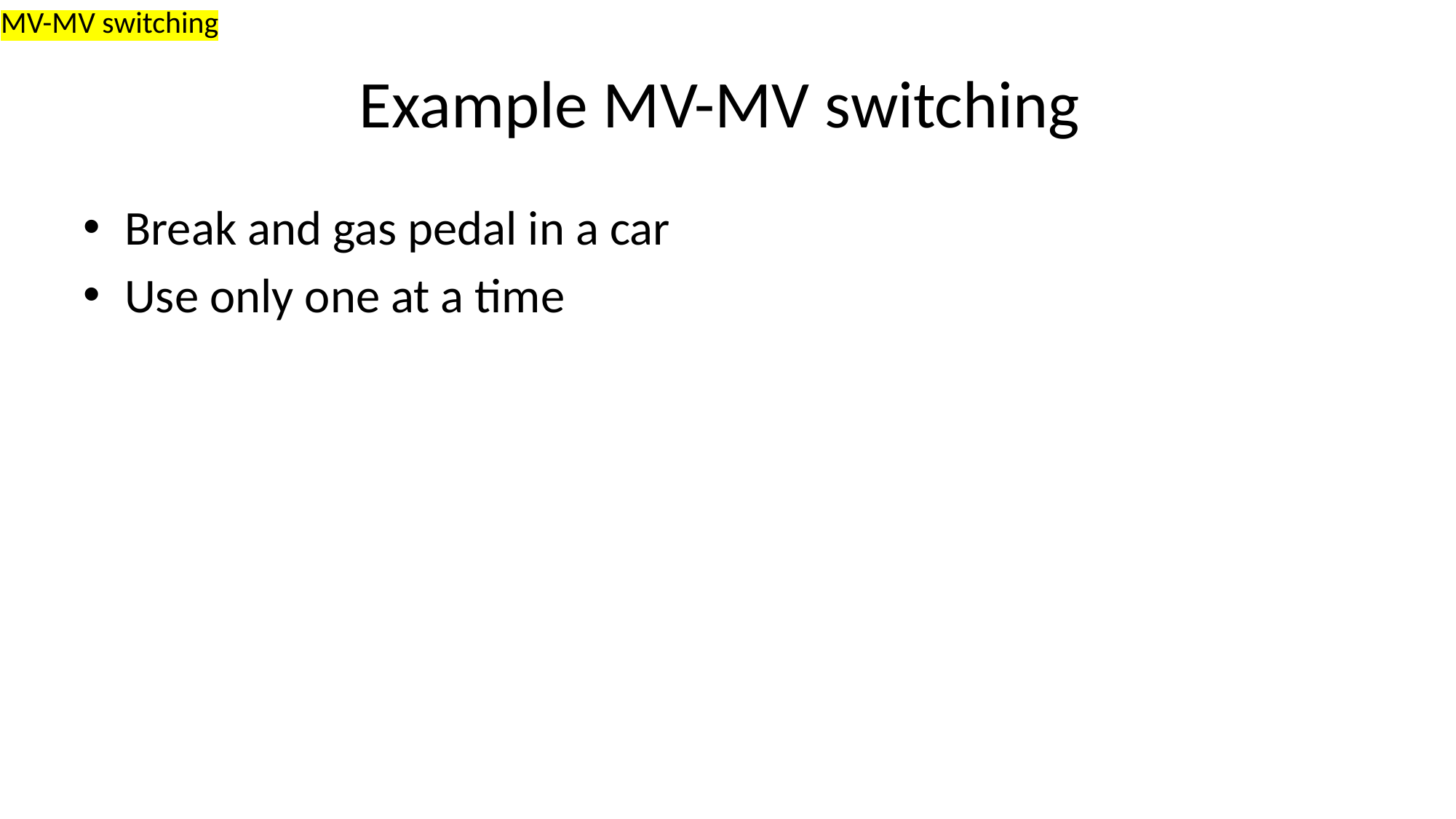

MV-MV switching
# Example MV-MV switching
Break and gas pedal in a car
Use only one at a time